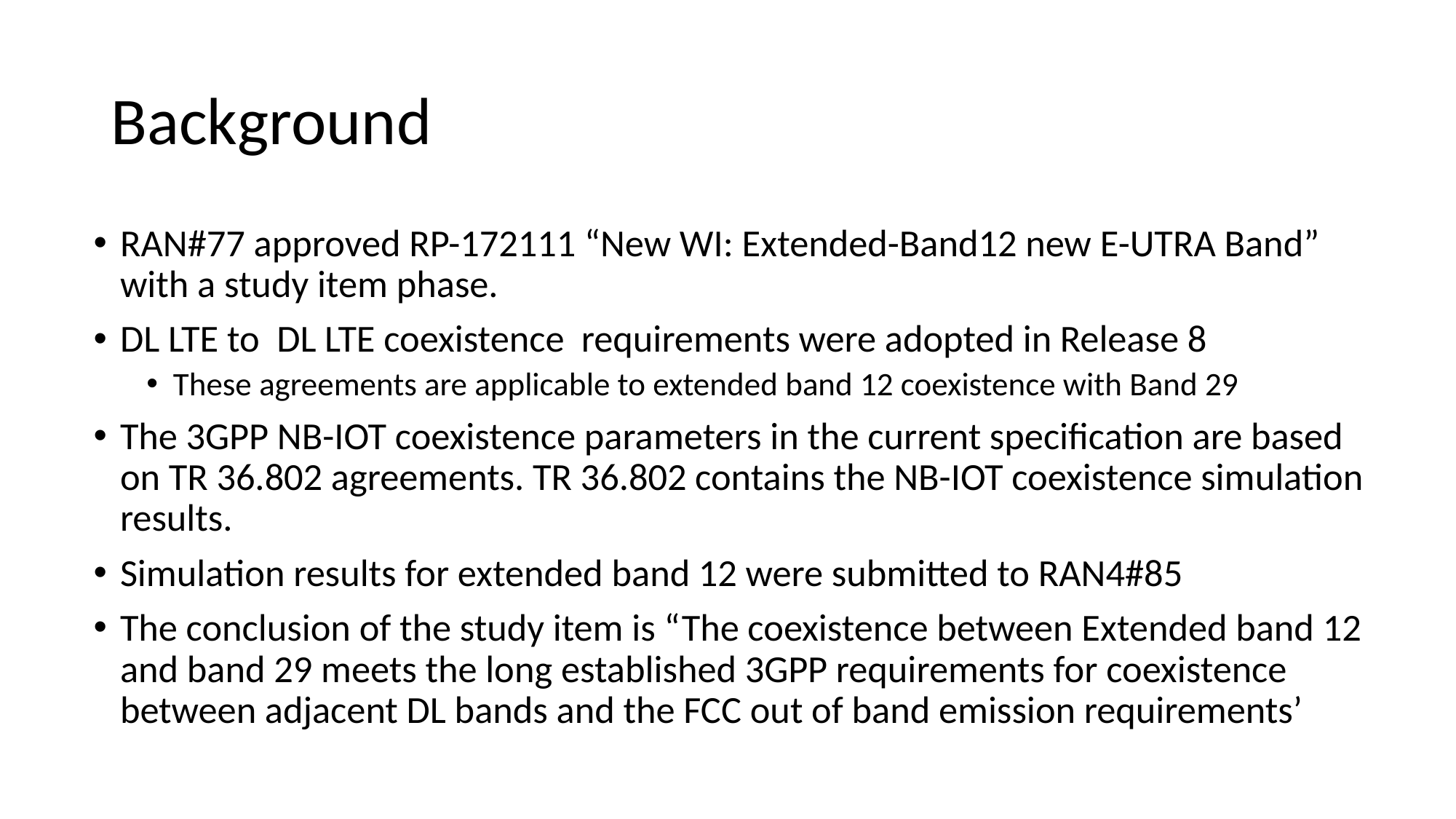

# Background
RAN#77 approved RP-172111 “New WI: Extended-Band12 new E-UTRA Band” with a study item phase.
DL LTE to  DL LTE coexistence  requirements were adopted in Release 8
These agreements are applicable to extended band 12 coexistence with Band 29
The 3GPP NB-IOT coexistence parameters in the current specification are based on TR 36.802 agreements. TR 36.802 contains the NB-IOT coexistence simulation results.
Simulation results for extended band 12 were submitted to RAN4#85
The conclusion of the study item is “The coexistence between Extended band 12 and band 29 meets the long established 3GPP requirements for coexistence between adjacent DL bands and the FCC out of band emission requirements’